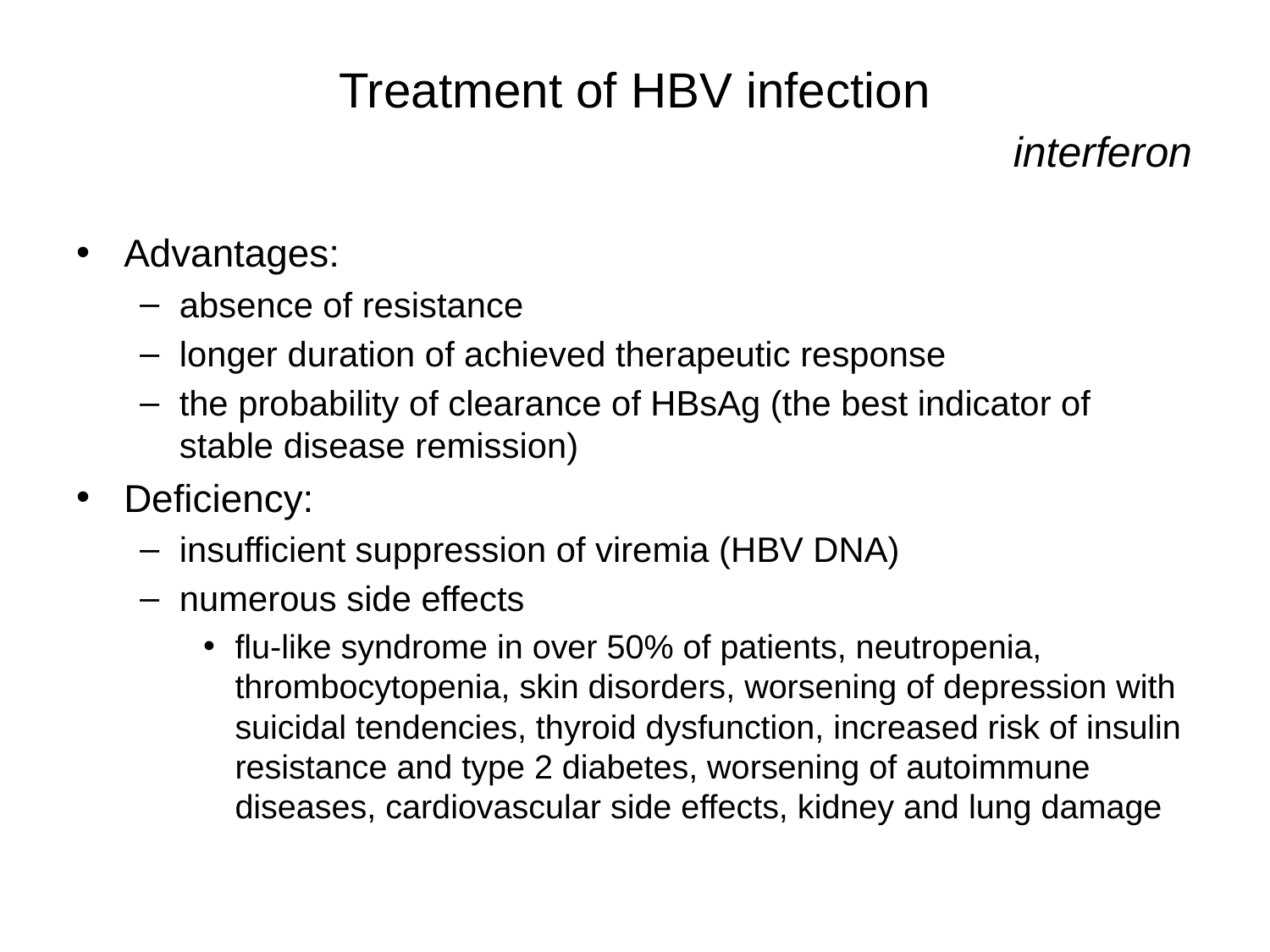

# Treatment of HBV infection interferon
Advantages:
absence of resistance
longer duration of achieved therapeutic response
the probability of clearance of HBsAg (the best indicator of stable disease remission)
Deficiency:
insufficient suppression of viremia (HBV DNA)
numerous side effects
flu-like syndrome in over 50% of patients, neutropenia, thrombocytopenia, skin disorders, worsening of depression with suicidal tendencies, thyroid dysfunction, increased risk of insulin resistance and type 2 diabetes, worsening of autoimmune diseases, cardiovascular side effects, kidney and lung damage